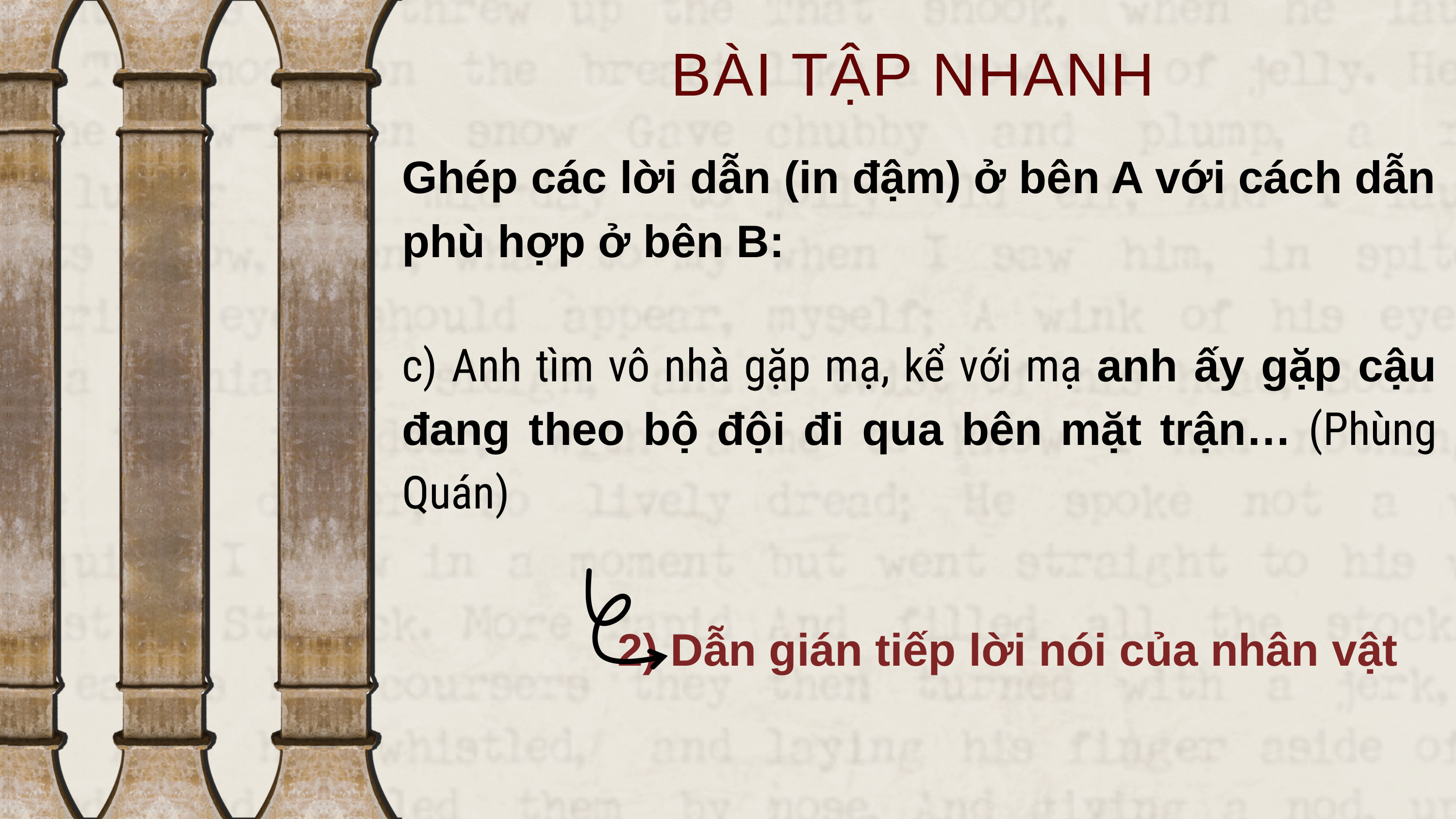

BÀI TẬP NHANH
Ghép các lời dẫn (in đậm) ở bên A với cách dẫn phù hợp ở bên B:
c) Anh tìm vô nhà gặp mạ, kể với mạ anh ấy gặp cậu đang theo bộ đội đi qua bên mặt trận… (Phùng Quán)

2) Dẫn gián tiếp lời nói của nhân vật